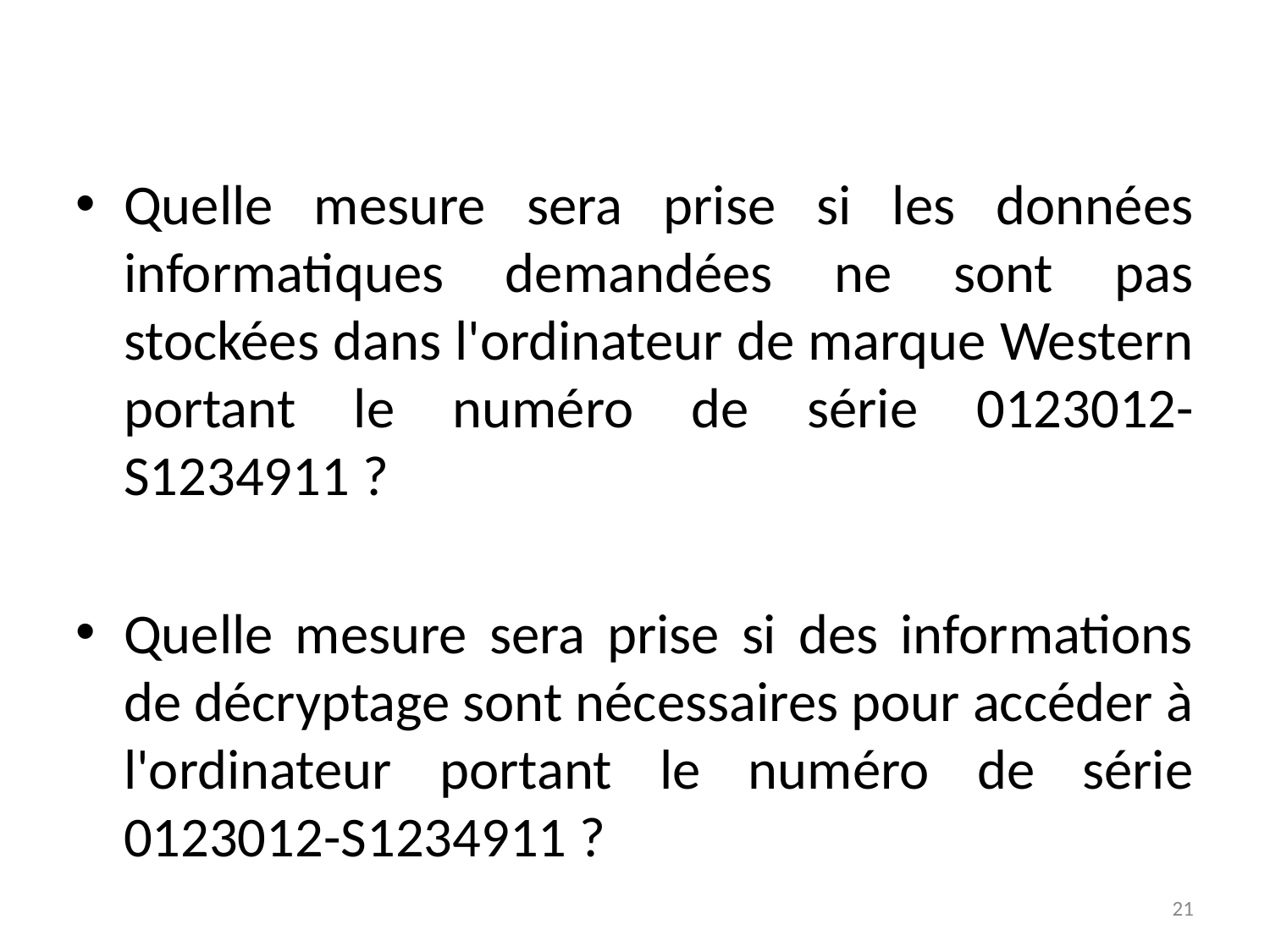

Quelle mesure sera prise si les données informatiques demandées ne sont pas stockées dans l'ordinateur de marque Western portant le numéro de série 0123012-S1234911 ?

Quelle mesure sera prise si des informations de décryptage sont nécessaires pour accéder à l'ordinateur portant le numéro de série 0123012-S1234911 ?
21